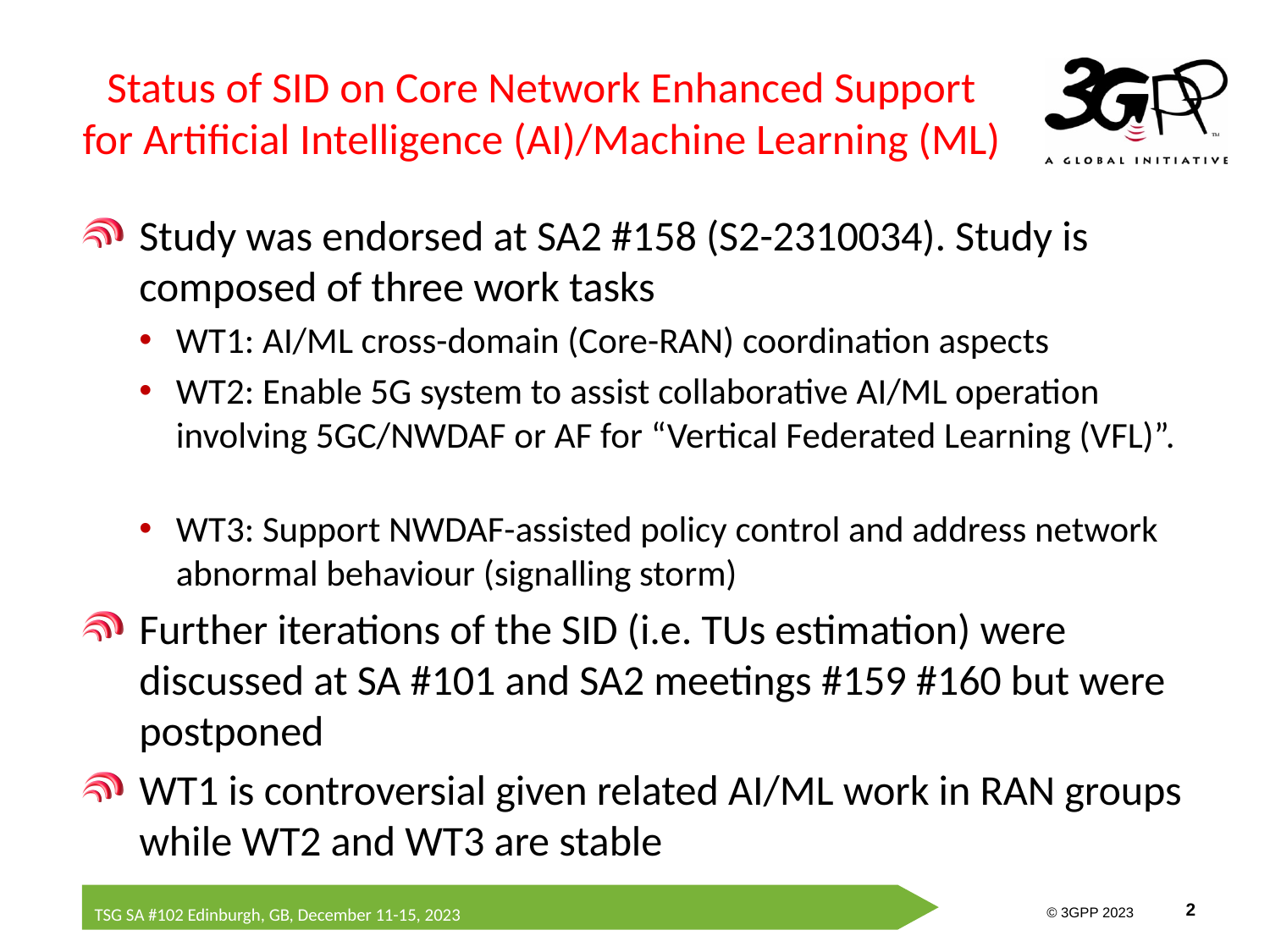

# Status of SID on Core Network Enhanced Support for Artificial Intelligence (AI)/Machine Learning (ML)
Study was endorsed at SA2 #158 (S2-2310034). Study is composed of three work tasks
WT1: AI/ML cross-domain (Core-RAN) coordination aspects
WT2: Enable 5G system to assist collaborative AI/ML operation involving 5GC/NWDAF or AF for “Vertical Federated Learning (VFL)”.
WT3: Support NWDAF-assisted policy control and address network abnormal behaviour (signalling storm)
Further iterations of the SID (i.e. TUs estimation) were discussed at SA #101 and SA2 meetings #159 #160 but were postponed
WT1 is controversial given related AI/ML work in RAN groups while WT2 and WT3 are stable